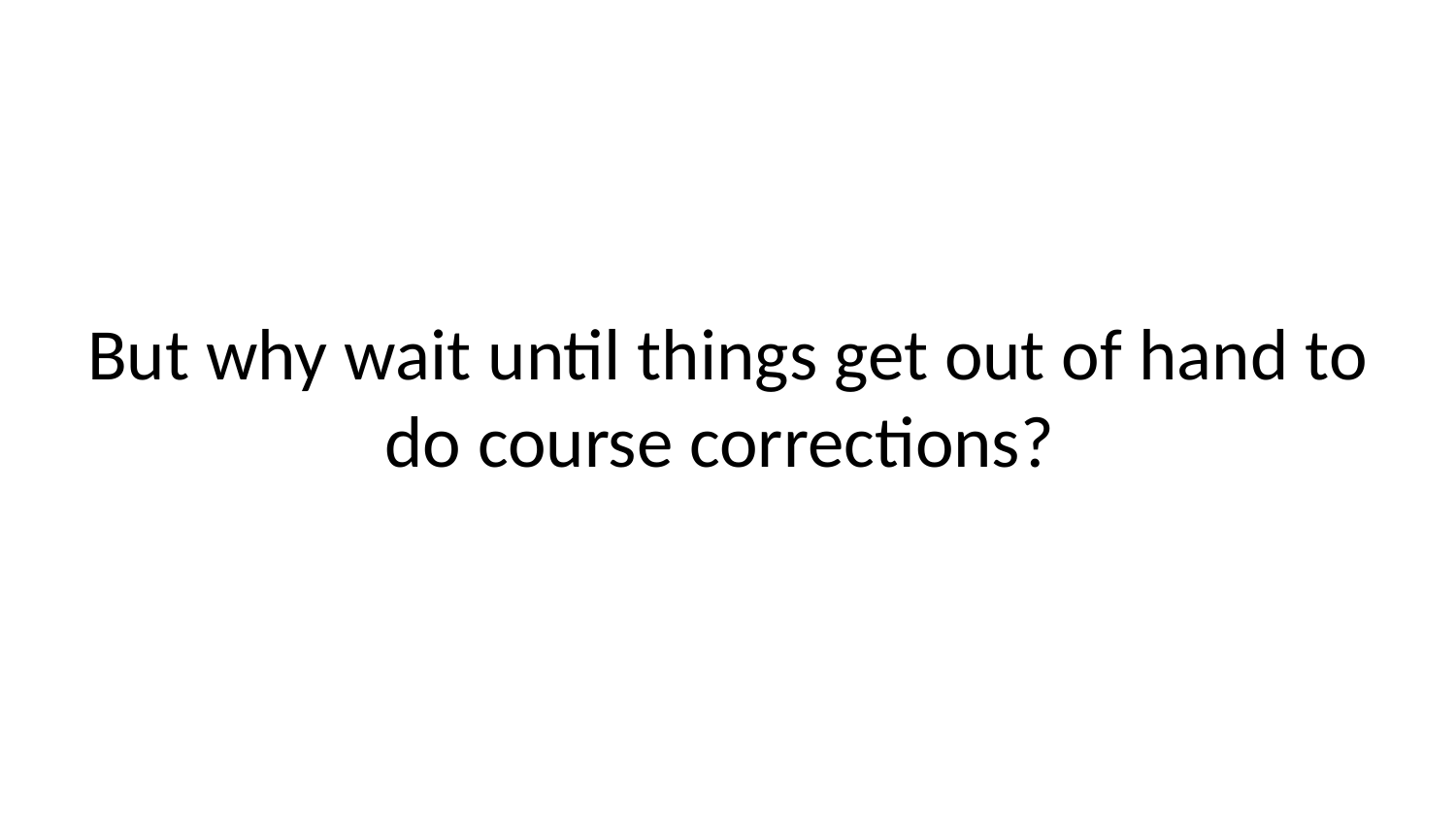

But why wait until things get out of hand to do course corrections?